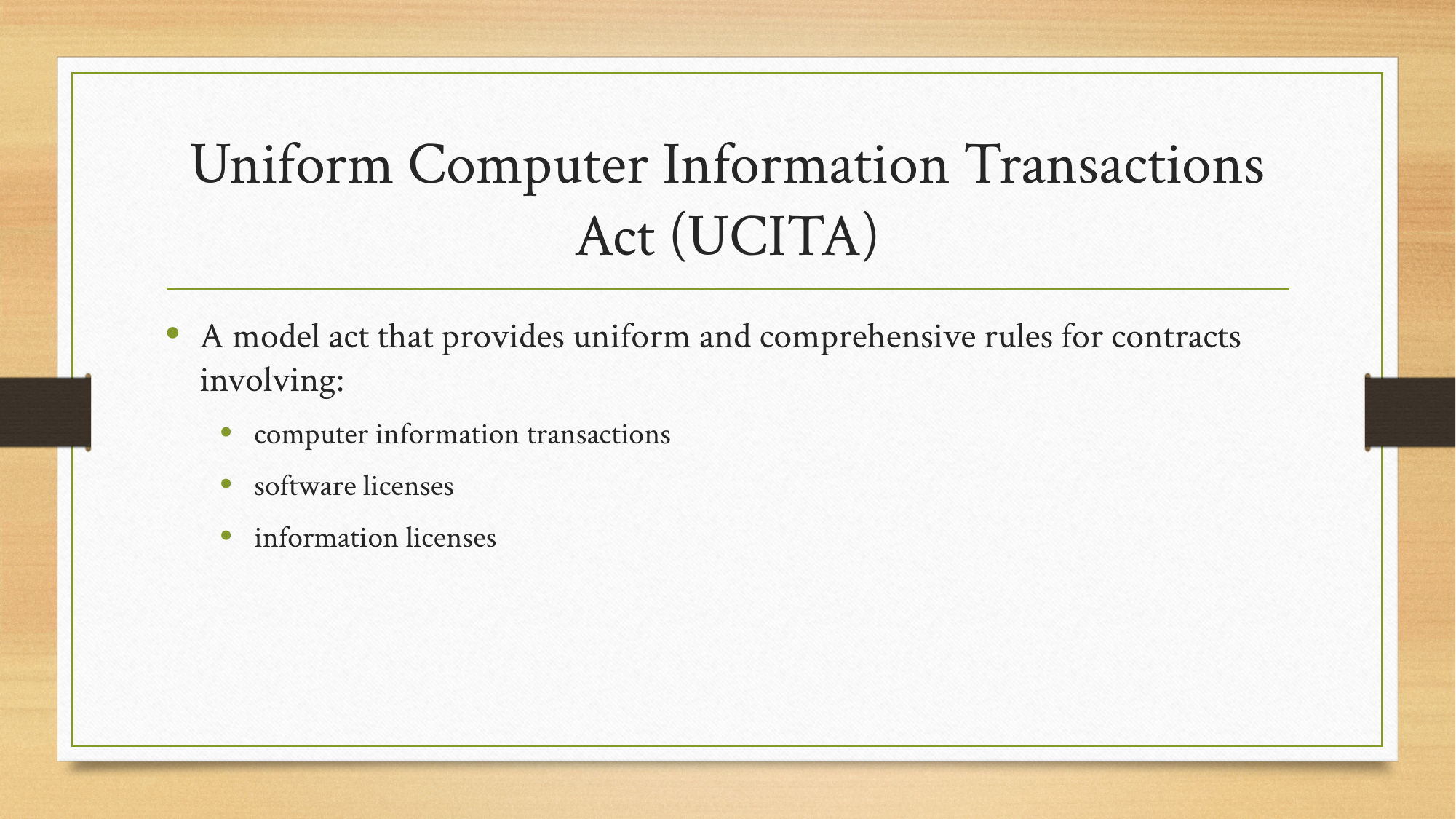

# Uniform Computer Information Transactions Act (UCITA)
A model act that provides uniform and comprehensive rules for contracts involving:
computer information transactions
software licenses
information licenses